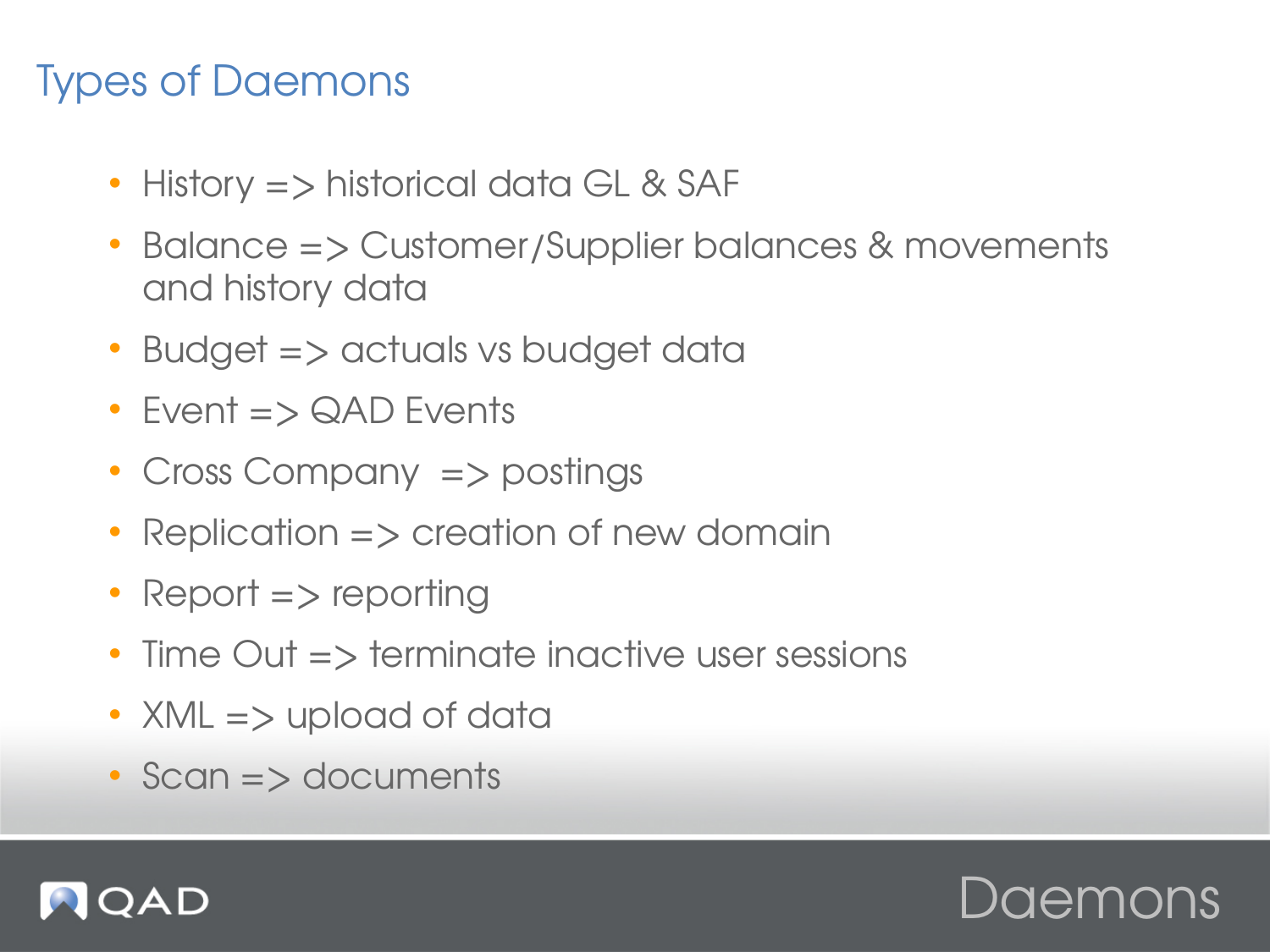

Types of Daemons

History => historical data GL & SAF
Balance => Customer/Supplier balances & movements and history data
Budget => actuals vs budget data
Event => QAD Events
Cross Company  => postings
Replication => creation of new domain
Report => reporting
Time Out => terminate inactive user sessions
XML => upload of data
Scan => documents

# Daemons